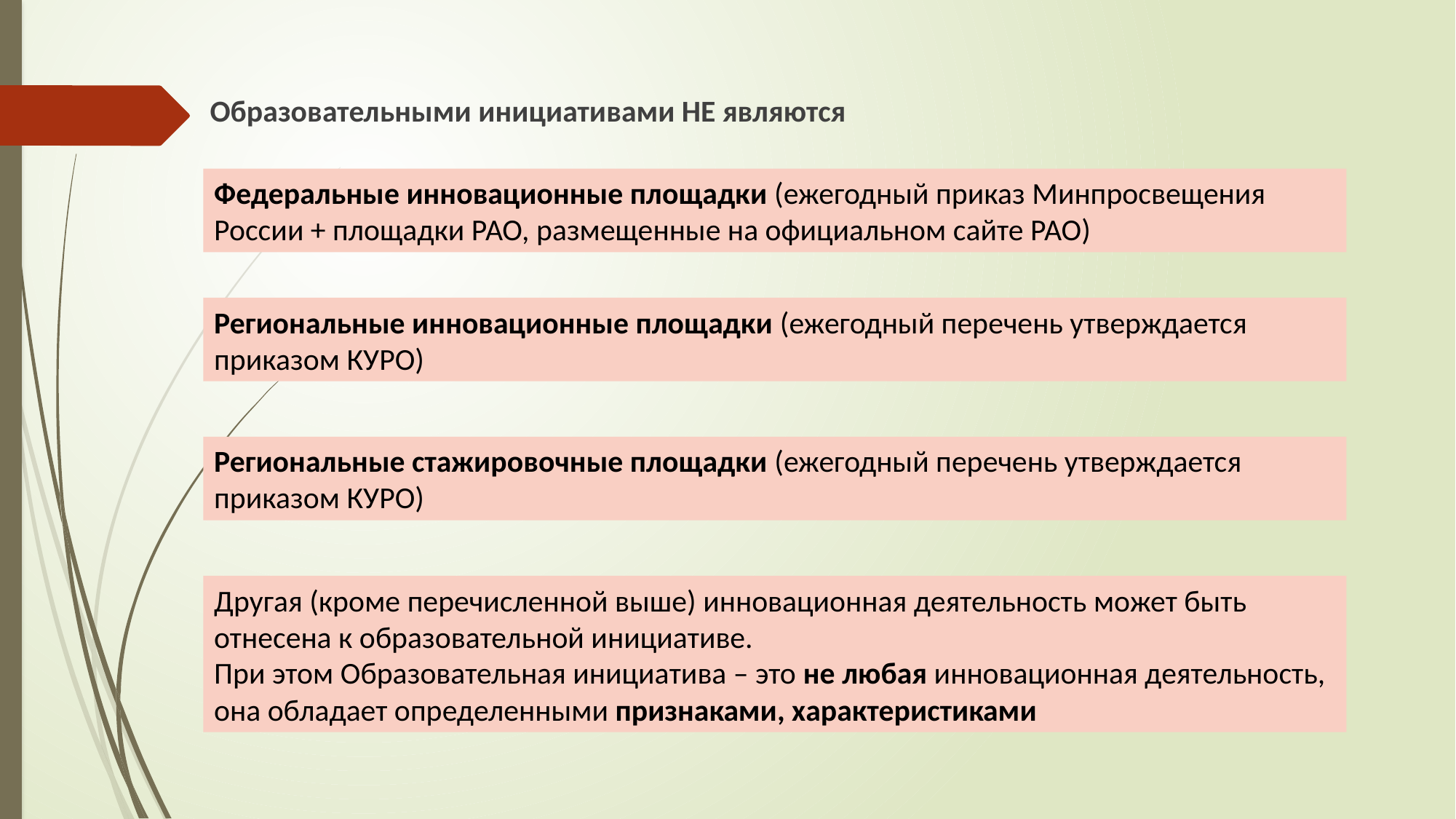

Образовательными инициативами НЕ являются
Федеральные инновационные площадки (ежегодный приказ Минпросвещения России + площадки РАО, размещенные на официальном сайте РАО)
Региональные инновационные площадки (ежегодный перечень утверждается приказом КУРО)
Региональные стажировочные площадки (ежегодный перечень утверждается приказом КУРО)
Другая (кроме перечисленной выше) инновационная деятельность может быть отнесена к образовательной инициативе.
При этом Образовательная инициатива – это не любая инновационная деятельность, она обладает определенными признаками, характеристиками